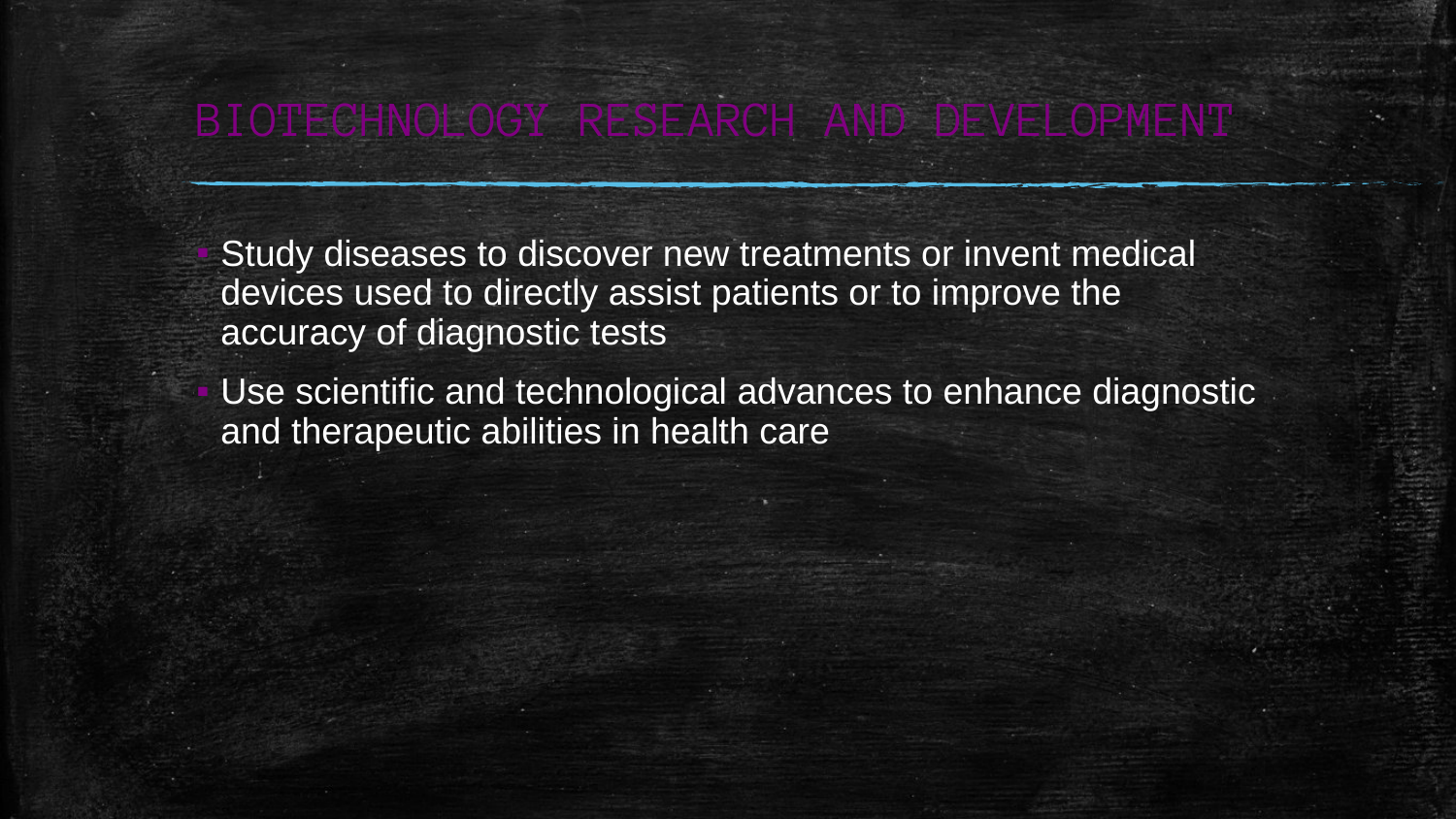

# BIOTECHNOLOGY RESEARCH AND DEVELOPMENT
Study diseases to discover new treatments or invent medical devices used to directly assist patients or to improve the accuracy of diagnostic tests
Use scientific and technological advances to enhance diagnostic and therapeutic abilities in health care